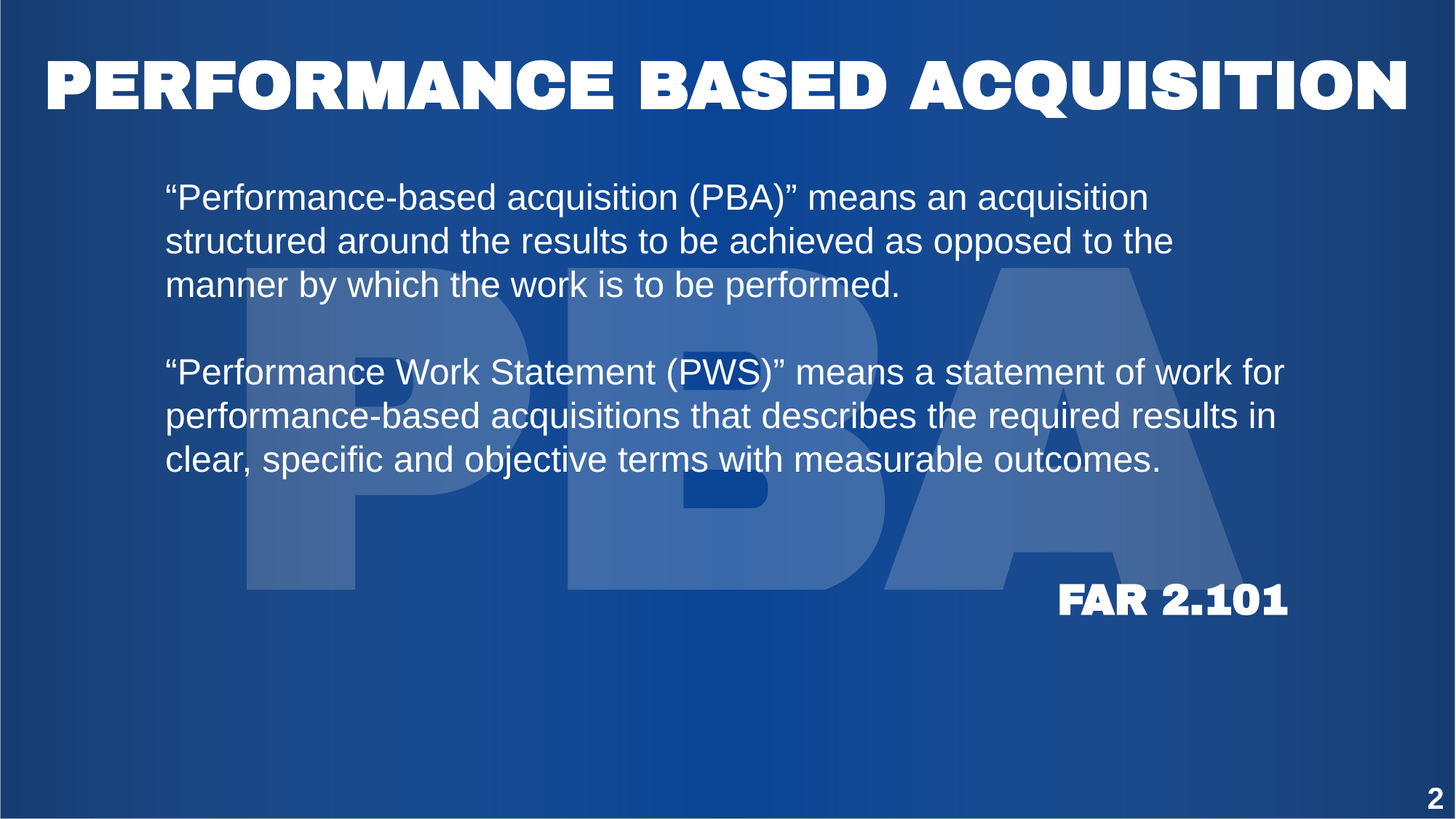

PERFORMANCE BASED ACQUISITION
PBA
“Performance-based acquisition (PBA)” means an acquisition structured around the results to be achieved as opposed to the manner by which the work is to be performed.

“Performance Work Statement (PWS)” means a statement of work for performance-based acquisitions that describes the required results in clear, specific and objective terms with measurable outcomes.
FAR 2.101
2